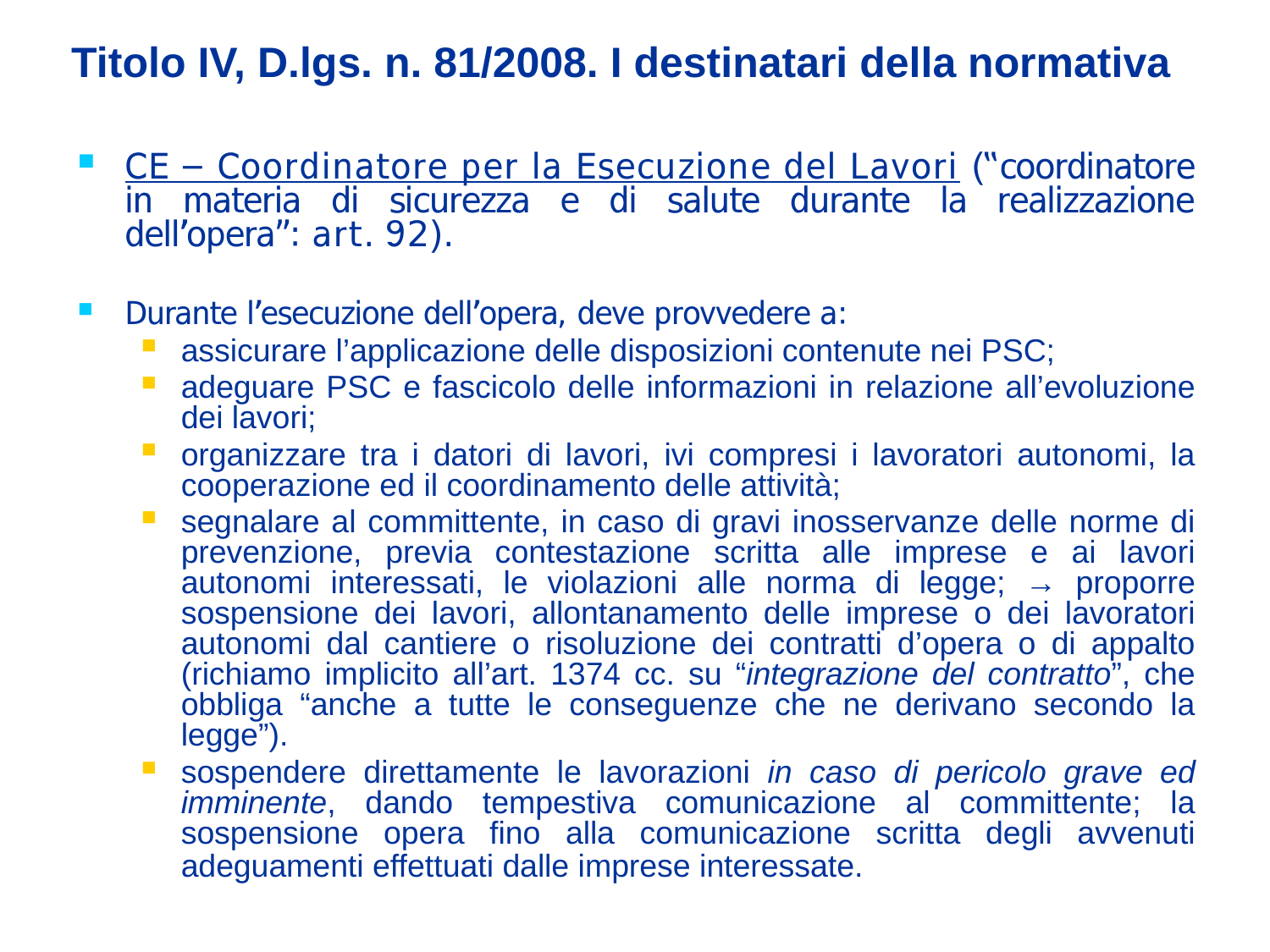

# Titolo IV, D.lgs. n. 81/2008. I destinatari della normativa

CE – Coordinatore per la Esecuzione del Lavori (“coordinatore in materia di sicurezza e di salute durante la realizzazione dell’opera”: art. 92).

Durante l’esecuzione dell’opera, deve provvedere a:
assicurare l’applicazione delle disposizioni contenute nei PSC;
adeguare PSC e fascicolo delle informazioni in relazione all’evoluzione dei lavori;
organizzare tra i datori di lavori, ivi compresi i lavoratori autonomi, la cooperazione ed il coordinamento delle attività;
segnalare al committente, in caso di gravi inosservanze delle norme di prevenzione, previa contestazione scritta alle imprese e ai lavori autonomi interessati, le violazioni alle norma di legge; → proporre sospensione dei lavori, allontanamento delle imprese o dei lavoratori autonomi dal cantiere o risoluzione dei contratti d’opera o di appalto (richiamo implicito all’art. 1374 cc. su “integrazione del contratto”, che obbliga “anche a tutte le conseguenze che ne derivano secondo la legge”).
sospendere direttamente le lavorazioni in caso di pericolo grave ed imminente, dando tempestiva comunicazione al committente; la sospensione opera fino alla comunicazione scritta degli avvenuti adeguamenti effettuati dalle imprese interessate.